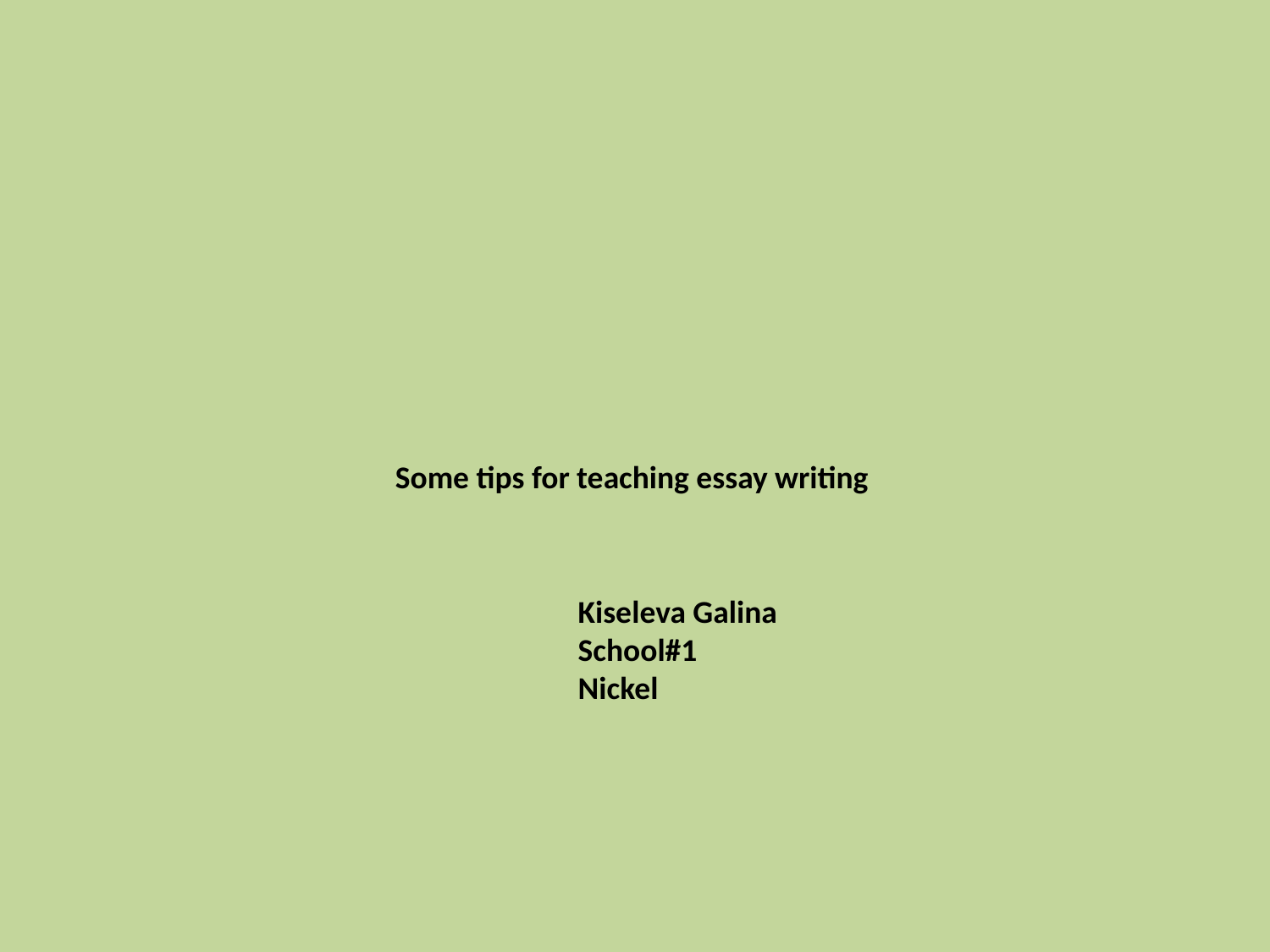

Some tips for teaching essay writing
Kiseleva Galina
School#1
Nickel